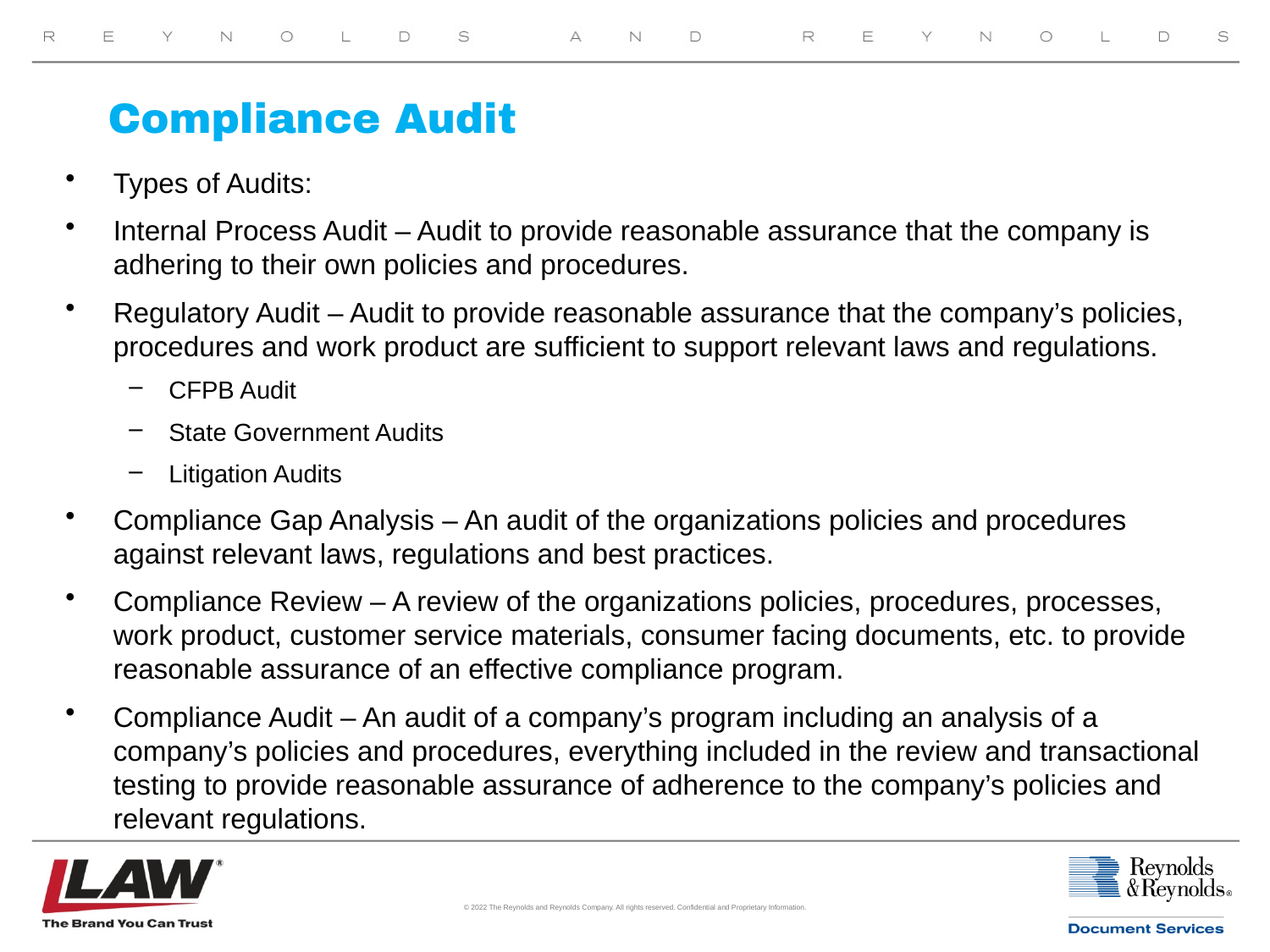

# Compliance Audit
Types of Audits:
Internal Process Audit – Audit to provide reasonable assurance that the company is adhering to their own policies and procedures.
Regulatory Audit – Audit to provide reasonable assurance that the company’s policies, procedures and work product are sufficient to support relevant laws and regulations.
CFPB Audit
State Government Audits
Litigation Audits
Compliance Gap Analysis – An audit of the organizations policies and procedures against relevant laws, regulations and best practices.
Compliance Review – A review of the organizations policies, procedures, processes, work product, customer service materials, consumer facing documents, etc. to provide reasonable assurance of an effective compliance program.
Compliance Audit – An audit of a company’s program including an analysis of a company’s policies and procedures, everything included in the review and transactional testing to provide reasonable assurance of adherence to the company’s policies and relevant regulations.